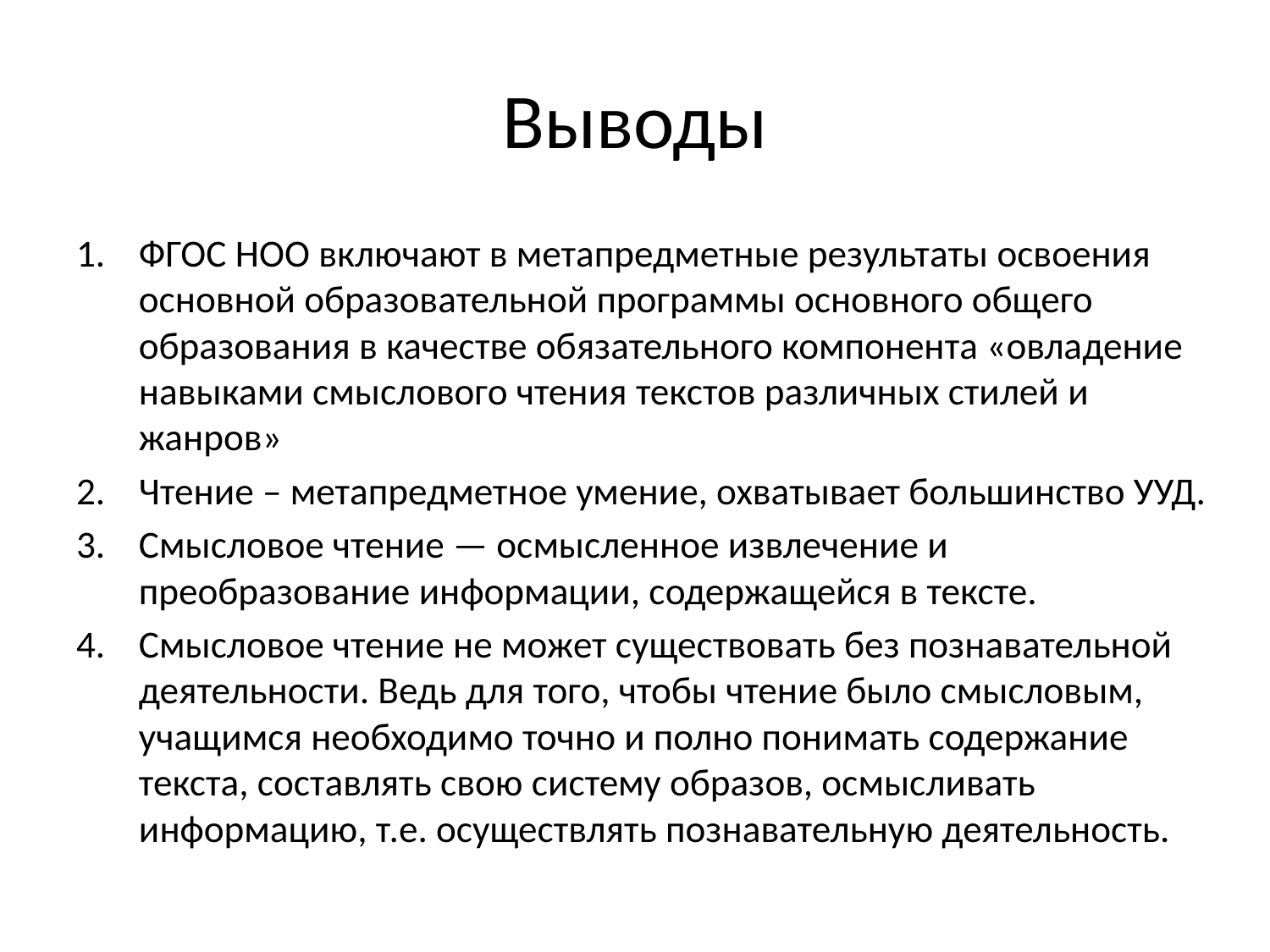

# Выводы
ФГОС НОО включают в метапредметные результаты освоения основной образовательной программы основного общего образования в качестве обязательного компонента «овладение навыками смыслового чтения текстов различных стилей и жанров»
Чтение – метапредметное умение, охватывает большинство УУД.
Смысловое чтение — осмысленное извлечение и преобразование информации, содержащейся в тексте.
Смысловое чтение не может существовать без познавательной деятельности. Ведь для того, чтобы чтение было смысловым,  учащимся необходимо точно и полно понимать содержание текста, составлять свою систему образов, осмысливать информацию, т.е. осуществлять познавательную деятельность.